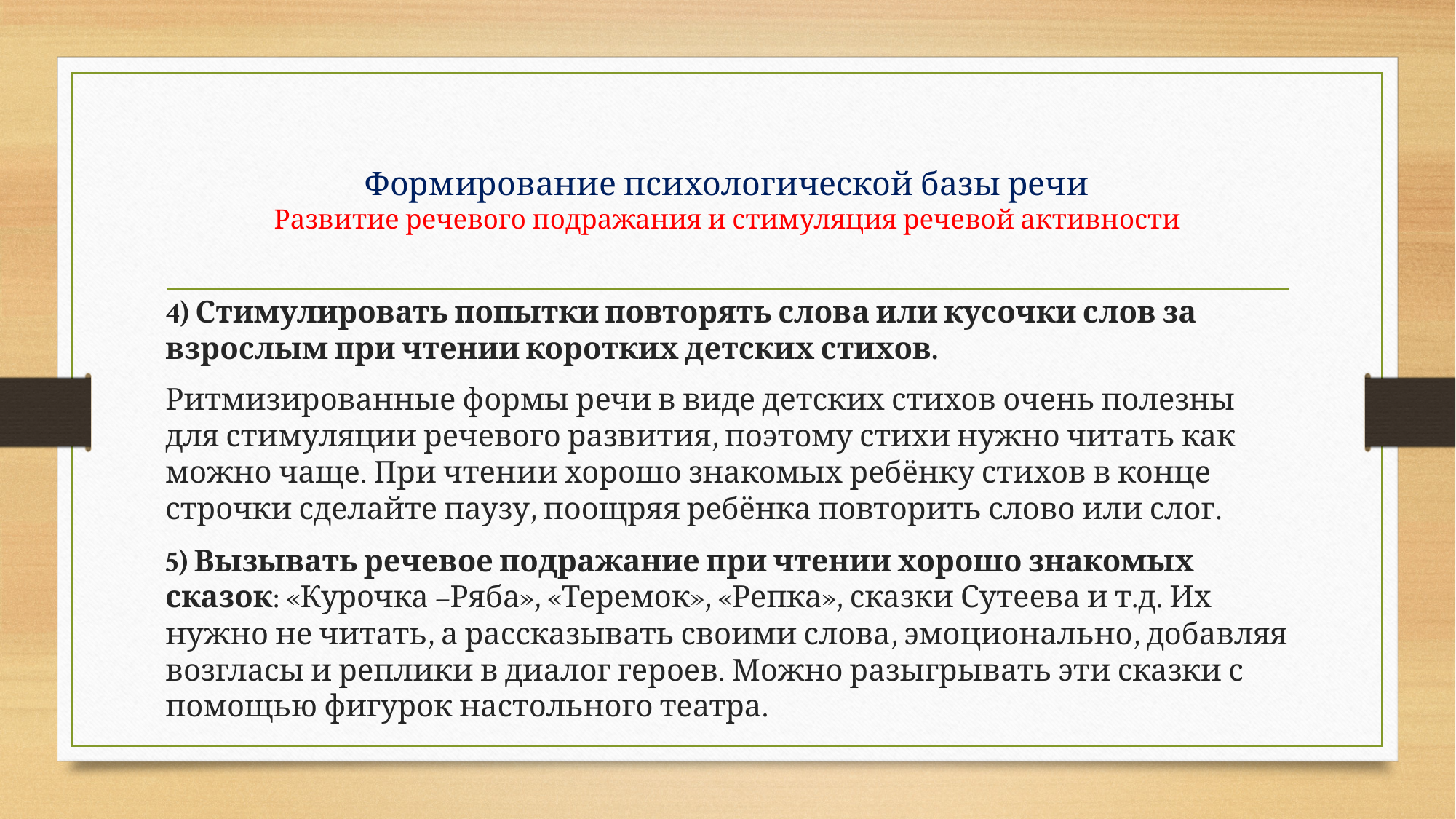

# Формирование психологической базы речи Развитие речевого подражания и стимуляция речевой активности
4) Стимулировать попытки повторять слова или кусочки слов за взрослым при чтении коротких детских стихов.
Ритмизированные формы речи в виде детских стихов очень полезны для стимуляции речевого развития, поэтому стихи нужно читать как можно чаще. При чтении хорошо знакомых ребёнку стихов в конце строчки сделайте паузу, поощряя ребёнка повторить слово или слог.
5) Вызывать речевое подражание при чтении хорошо знакомых сказок: «Курочка –Ряба», «Теремок», «Репка», сказки Сутеева и т.д. Их нужно не читать, а рассказывать своими слова, эмоционально, добавляя возгласы и реплики в диалог героев. Можно разыгрывать эти сказки с помощью фигурок настольного театра.